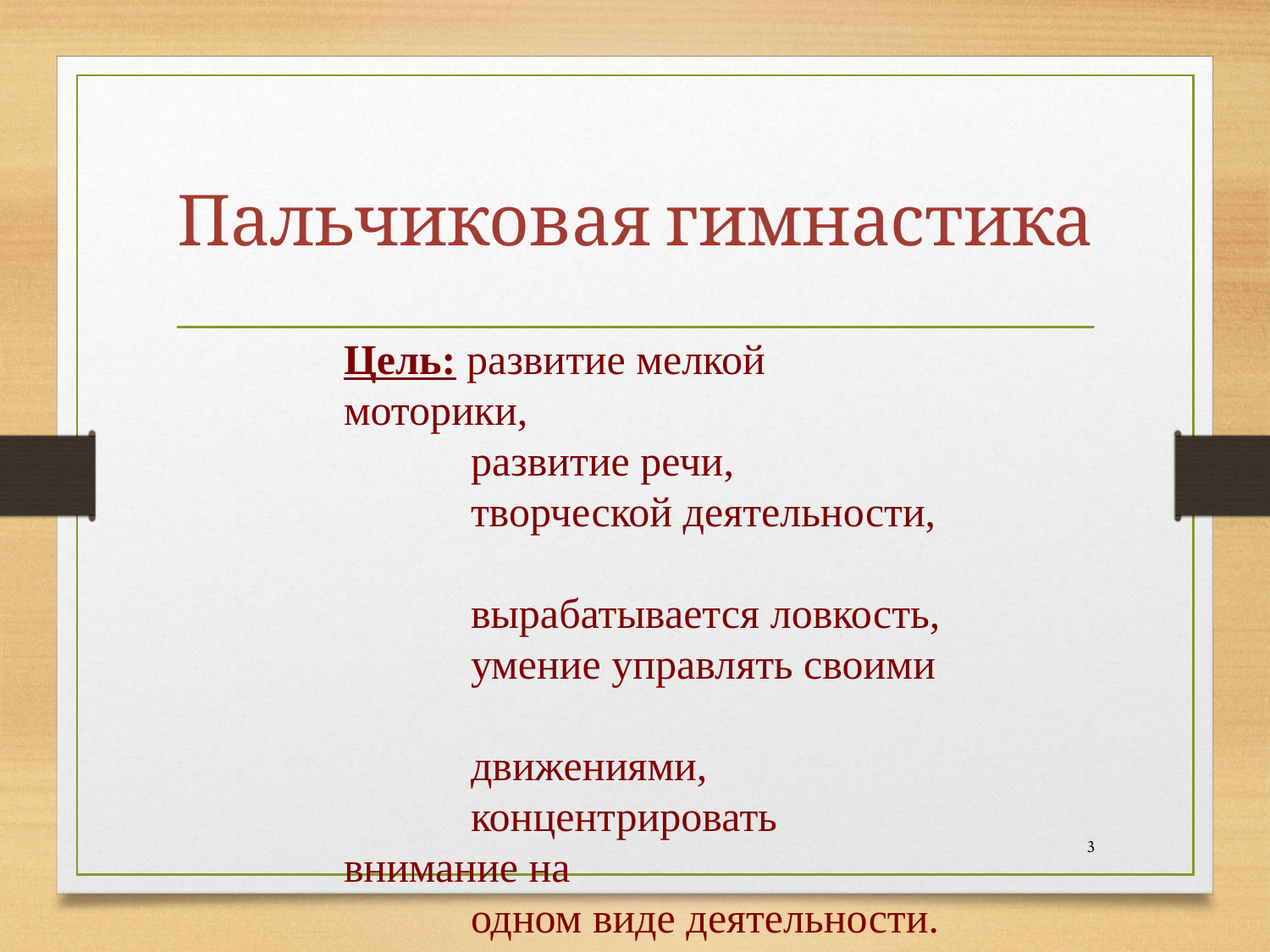

# Пальчиковая гимнастика
Цель: развитие мелкой моторики,
            развитие речи,
            творческой деятельности,
            вырабатывается ловкость,
            умение управлять своими
            движениями,
            концентрировать внимание на
            одном виде деятельности.
3